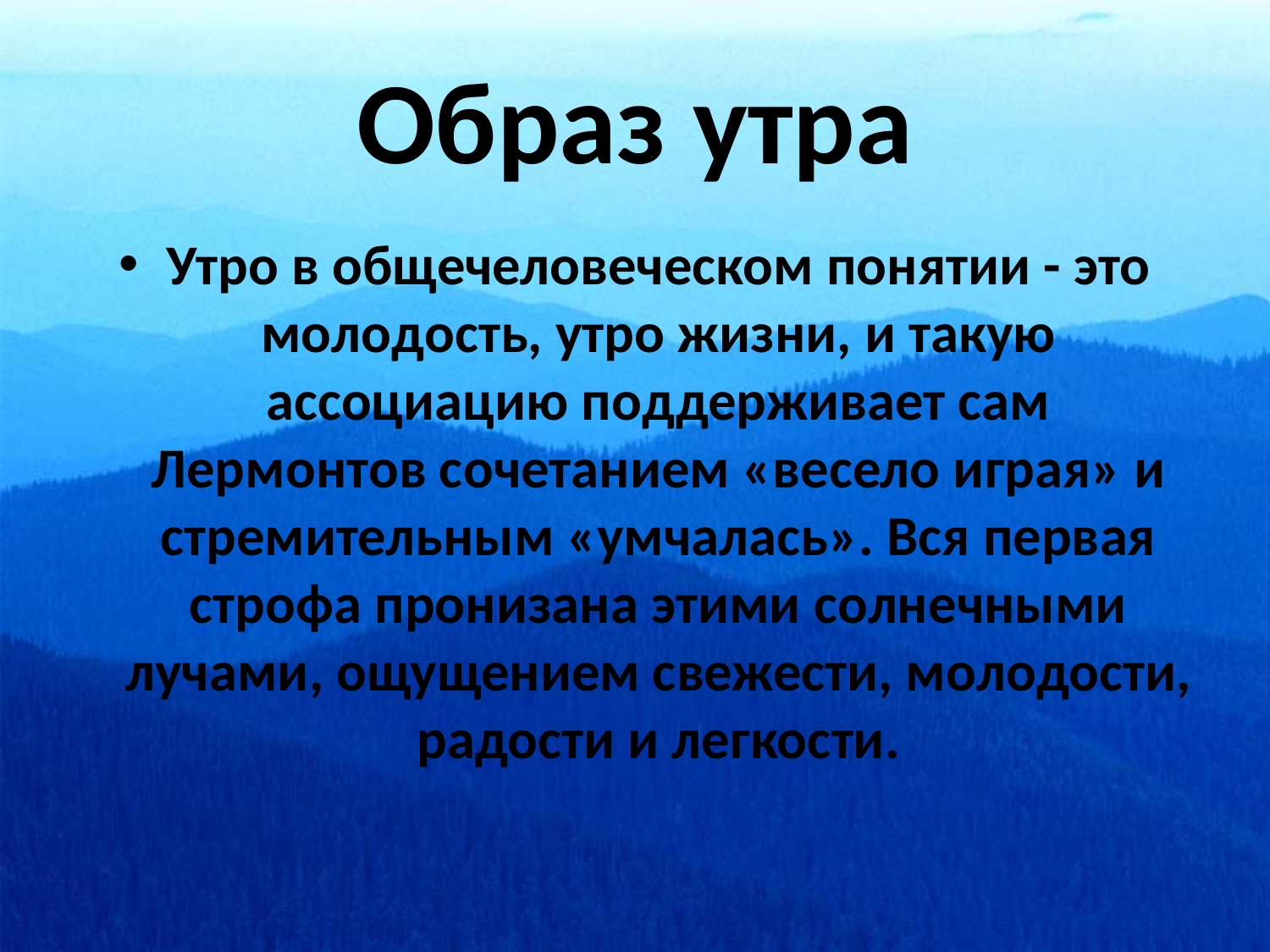

# Образ утра
Утро в общечеловеческом понятии - это молодость, утро жизни, и такую ассоциацию поддерживает сам Лермонтов сочетанием «весело играя» и стремительным «умчалась». Вся первая строфа пронизана этими солнечными лучами, ощущением свежести, молодости, радости и легкости.